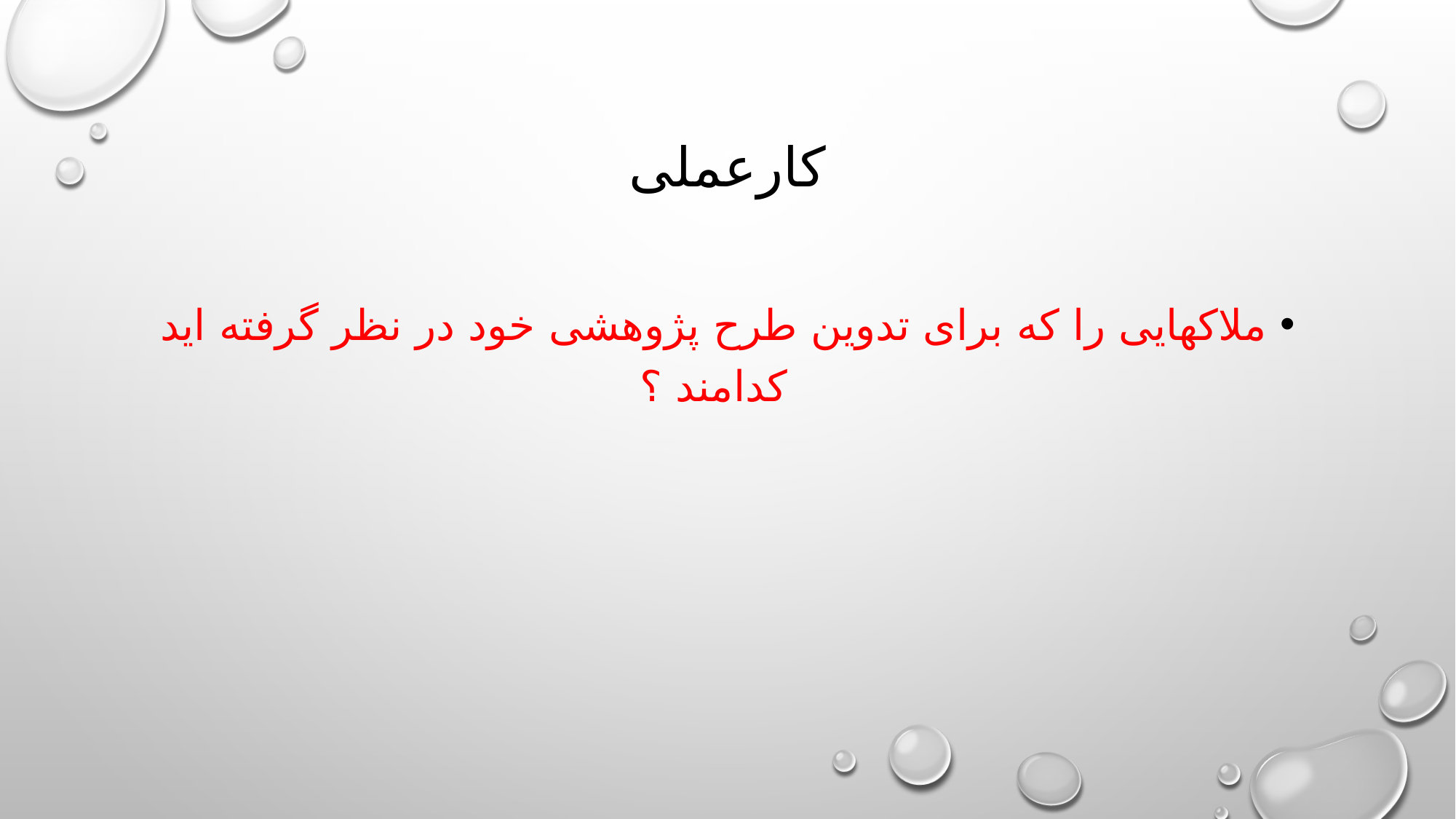

# کارعملی
ملاکهایی را که برای تدوین طرح پژوهشی خود در نظر گرفته اید کدامند ؟